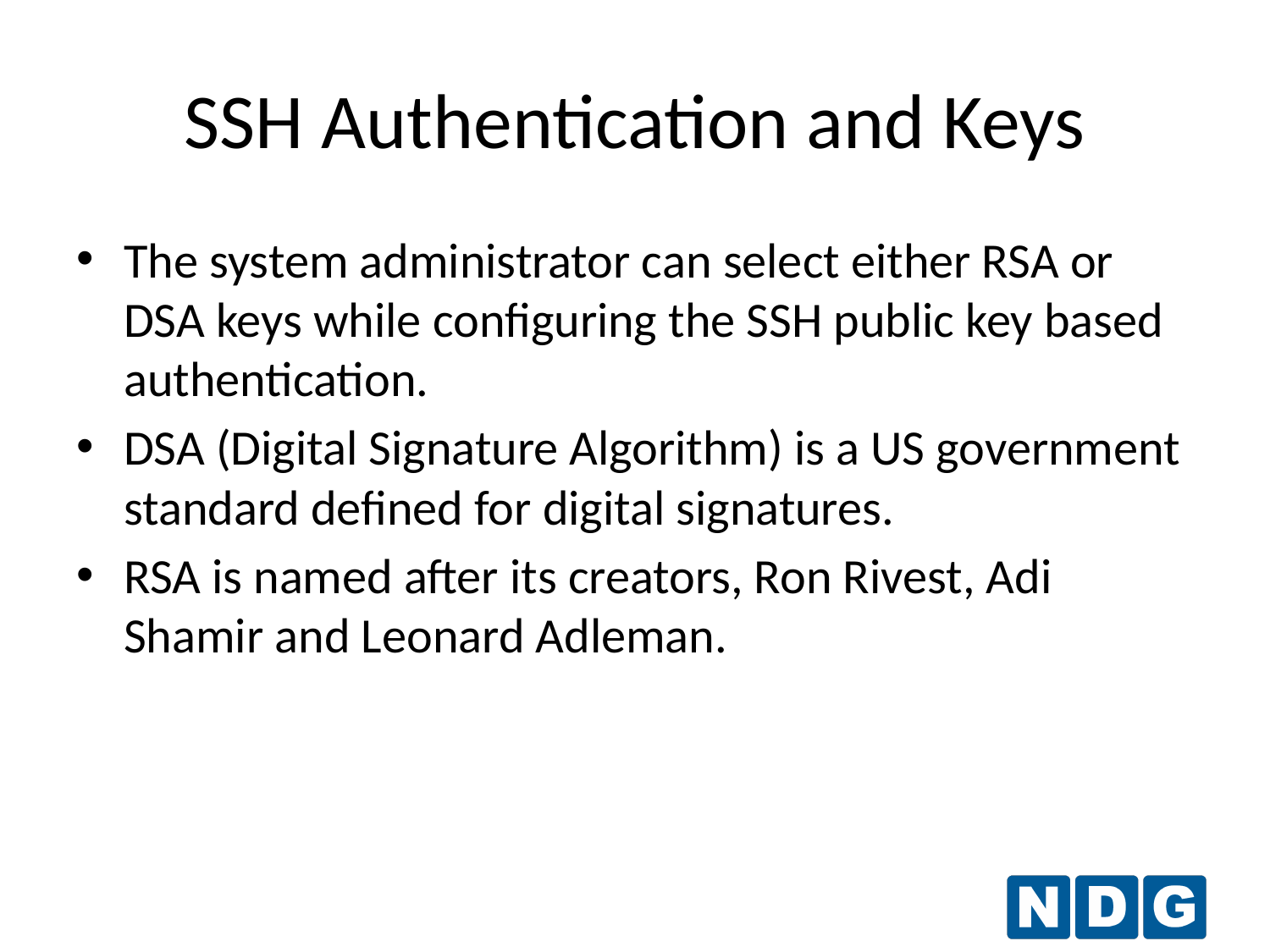

# SSH Authentication and Keys
The system administrator can select either RSA or DSA keys while configuring the SSH public key based authentication.
DSA (Digital Signature Algorithm) is a US government standard defined for digital signatures.
RSA is named after its creators, Ron Rivest, Adi Shamir and Leonard Adleman.